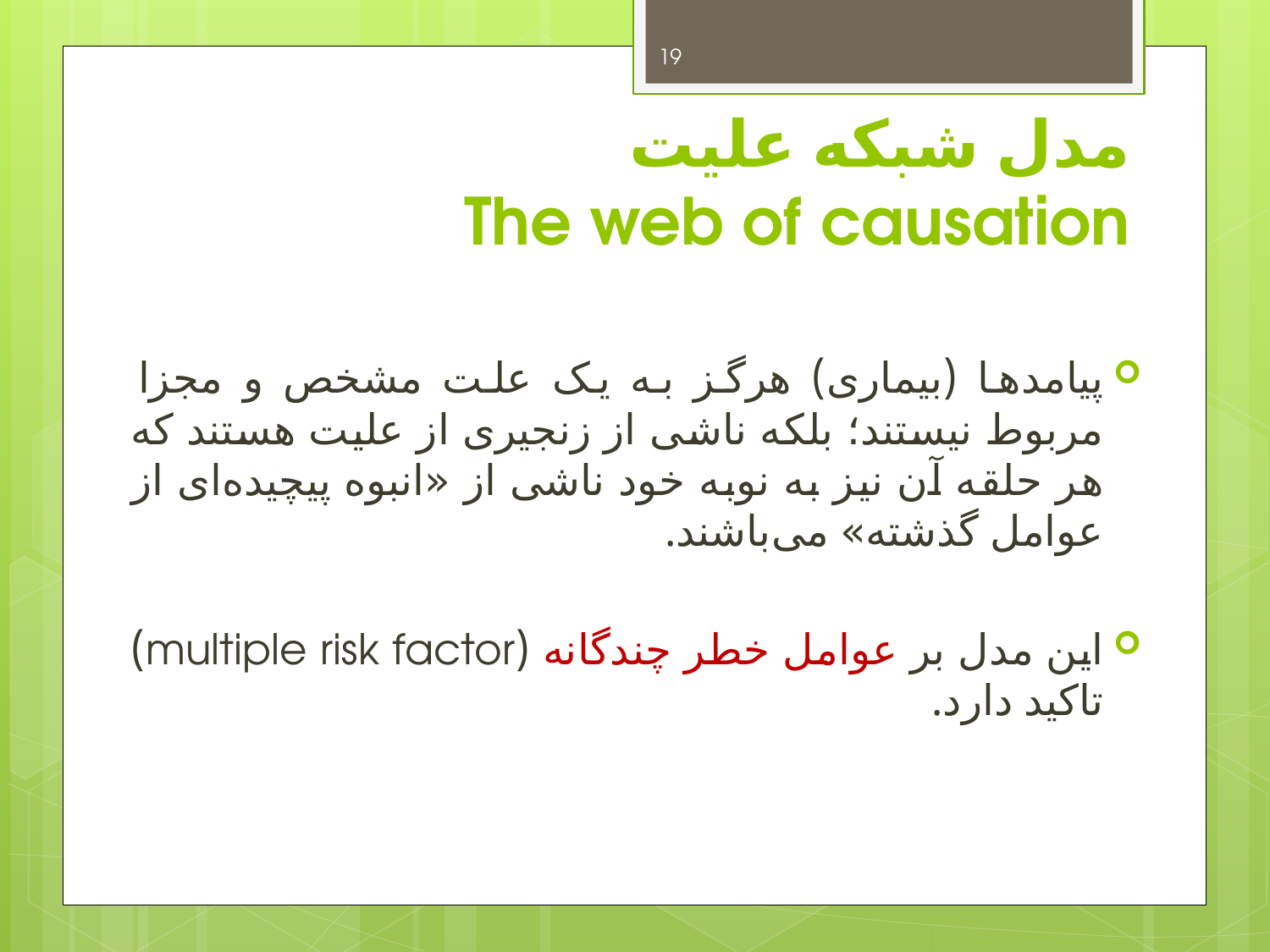

19
# مدل شبکه علیت The web of causation

پیامدها (بیماری) هرگز به یک علت مشخص و مجزا مربوط نیستند؛ بلکه ناشی از زنجیری از علیت هستند که هر حلقه آن نیز به نوبه خود ناشی از «انبوه پیچیده‌ای از عوامل گذشته» می‌باشند.

این مدل بر عوامل خطر چندگانه (multiple risk factor) تاکید دارد.